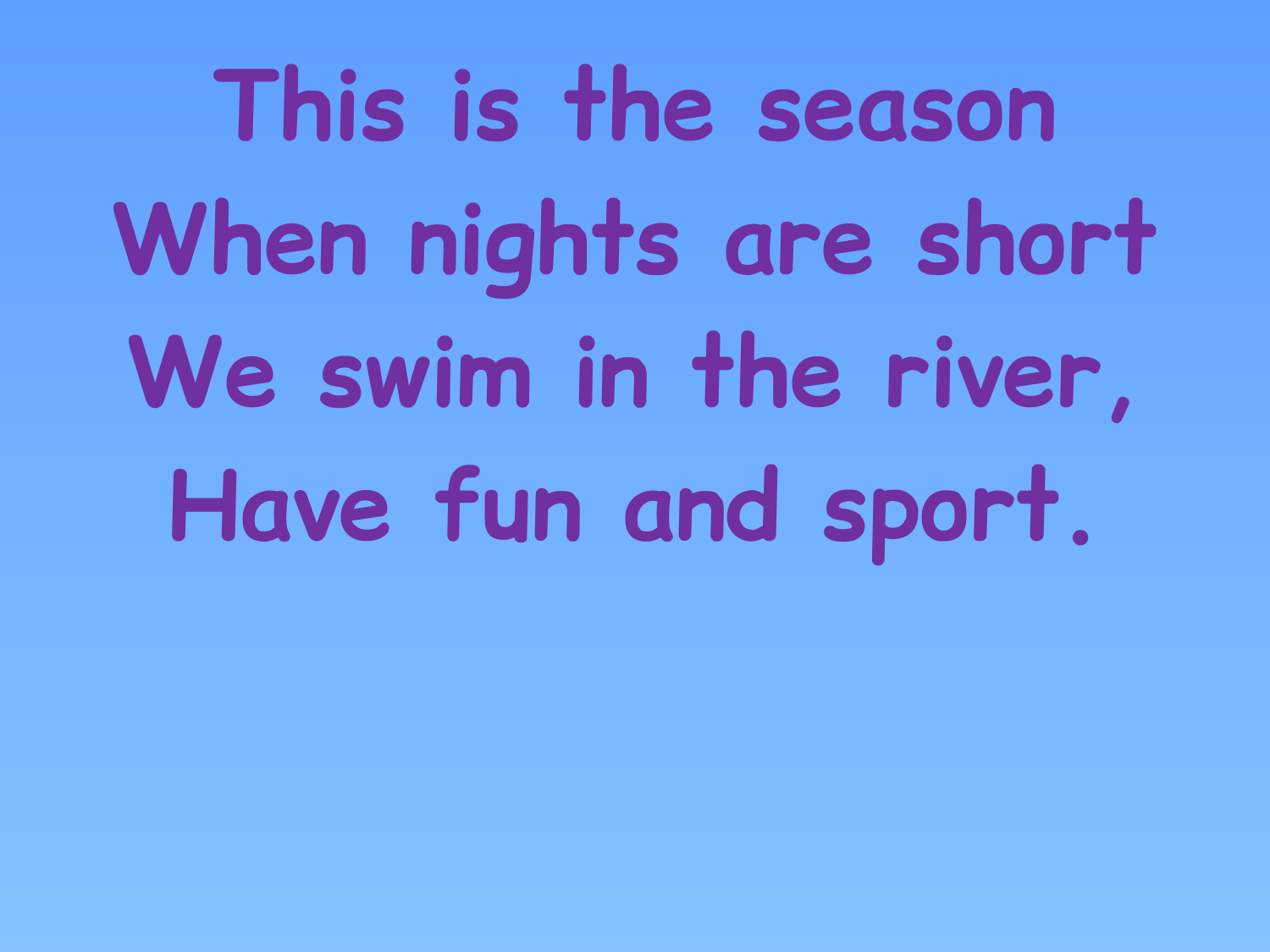

# This is the season
When nights are short
We swim in the river,
Have fun and sport.